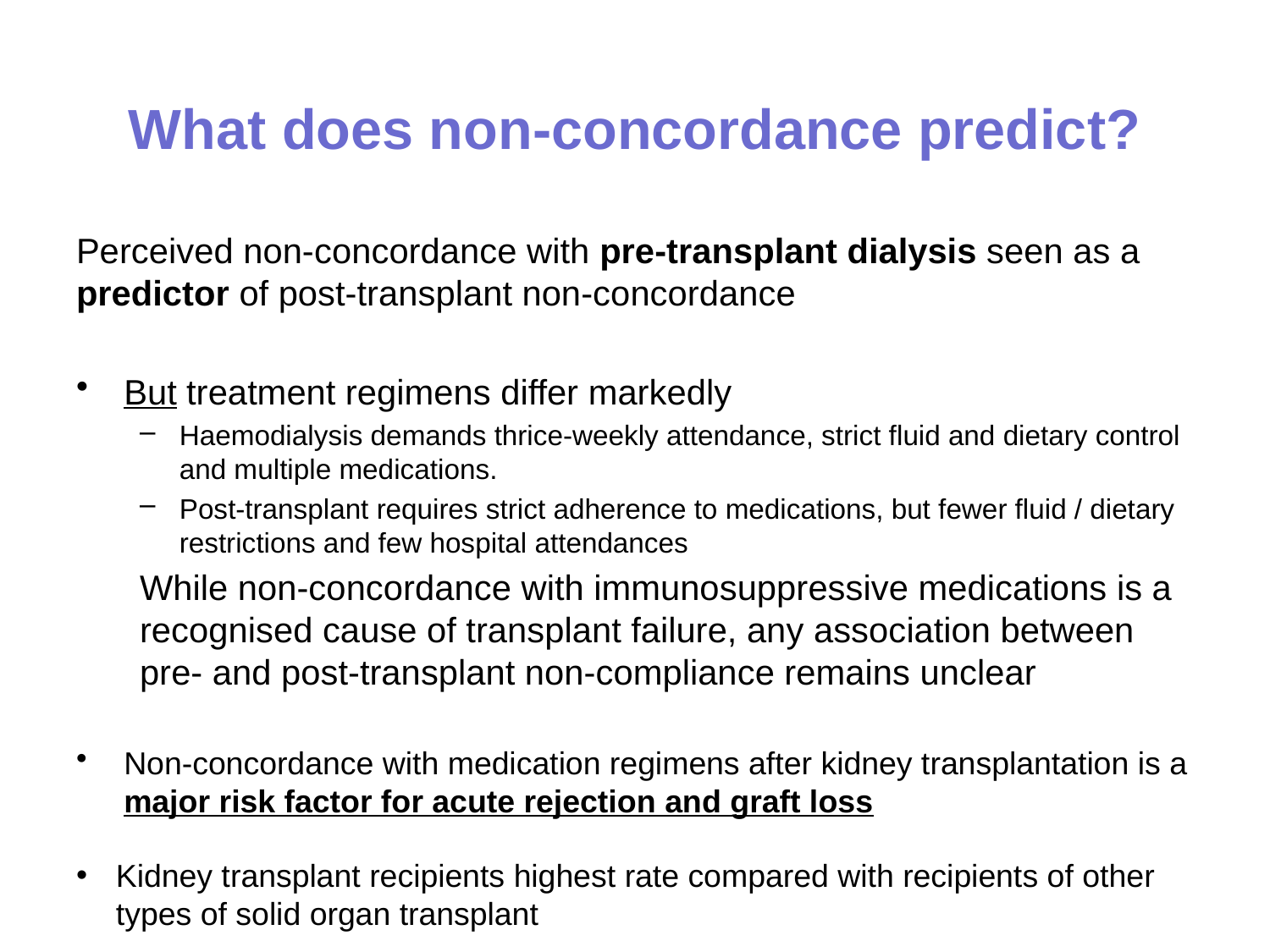

# What does non-concordance predict?
Perceived non-concordance with pre-transplant dialysis seen as a predictor of post-transplant non-concordance

But treatment regimens differ markedly
Haemodialysis demands thrice-weekly attendance, strict fluid and dietary control and multiple medications.
Post-transplant requires strict adherence to medications, but fewer fluid / dietary restrictions and few hospital attendances
While non-concordance with immunosuppressive medications is a recognised cause of transplant failure, any association between pre- and post-transplant non-compliance remains unclear

Non-concordance with medication regimens after kidney transplantation is a major risk factor for acute rejection and graft loss

Kidney transplant recipients highest rate compared with recipients of other types of solid organ transplant